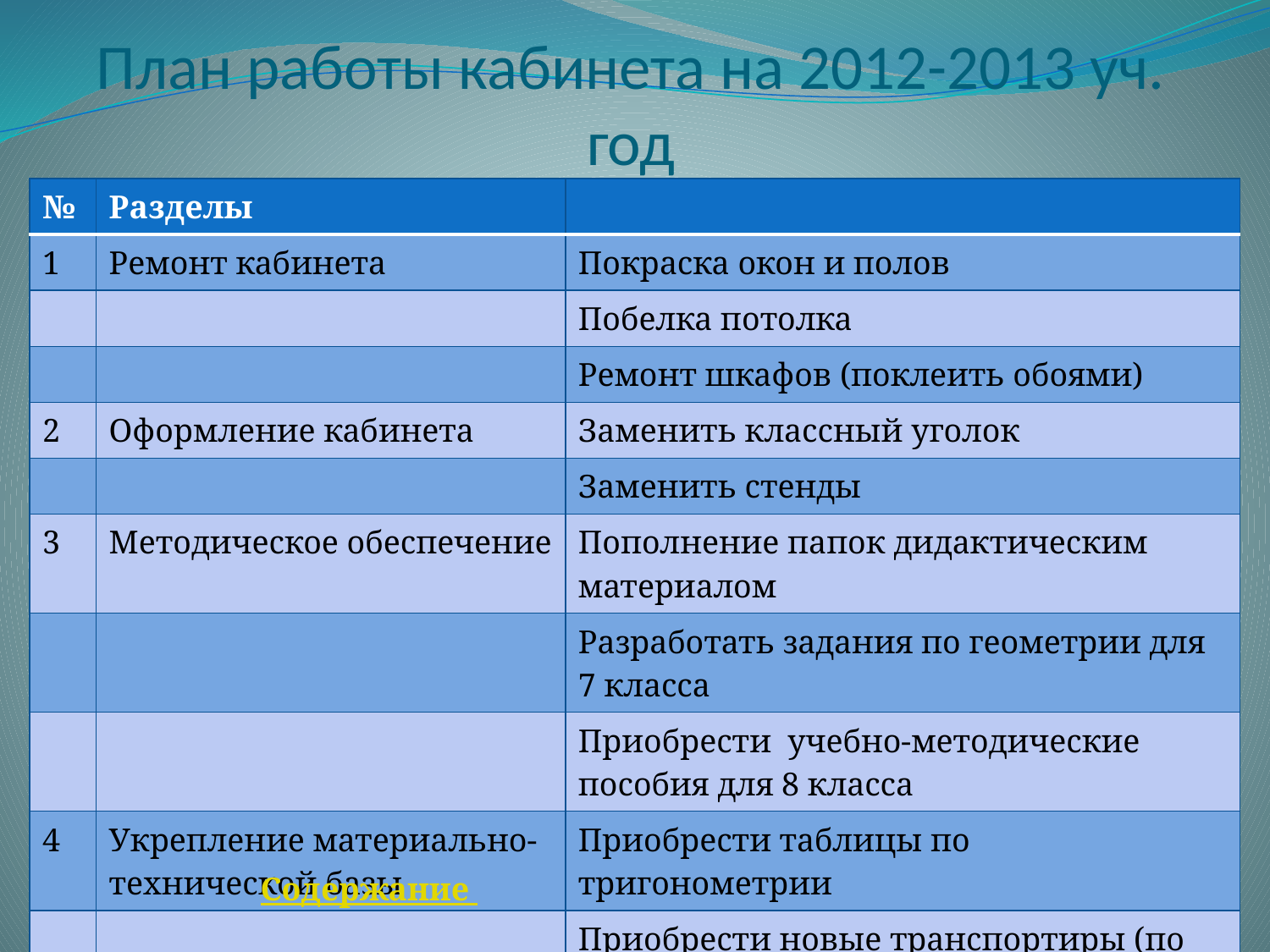

# План работы кабинета на 2012-2013 уч. год
| № | Разделы |  |
| --- | --- | --- |
| 1 | Ремонт кабинета | Покраска окон и полов |
|  |  | Побелка потолка |
|  |  | Ремонт шкафов (поклеить обоями) |
| 2 | Оформление кабинета | Заменить классный уголок |
|  |  | Заменить стенды |
| 3 | Методическое обеспечение | Пополнение папок дидактическим материалом |
|  |  | Разработать задания по геометрии для 7 класса |
|  |  | Приобрести учебно-методические пособия для 8 класса |
| 4 | Укрепление материально-технической базы | Приобрести таблицы по тригонометрии |
|  |  | Приобрести новые транспортиры (по возможности) |
Содержание